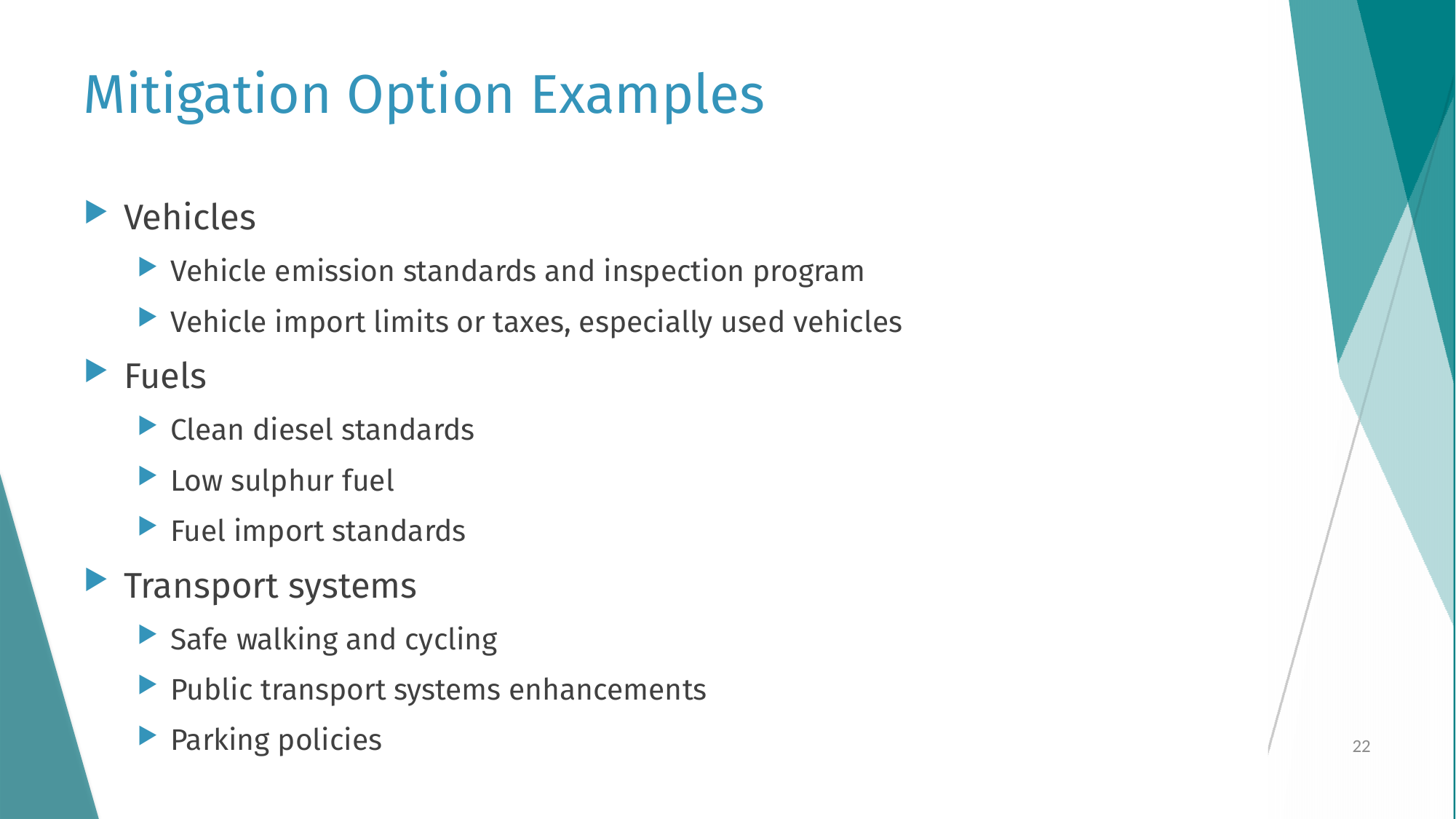

# Mitigation Option Examples
Vehicles
Vehicle emission standards and inspection program
Vehicle import limits or taxes, especially used vehicles
Fuels
Clean diesel standards
Low sulphur fuel
Fuel import standards
Transport systems
Safe walking and cycling
Public transport systems enhancements
Parking policies

22